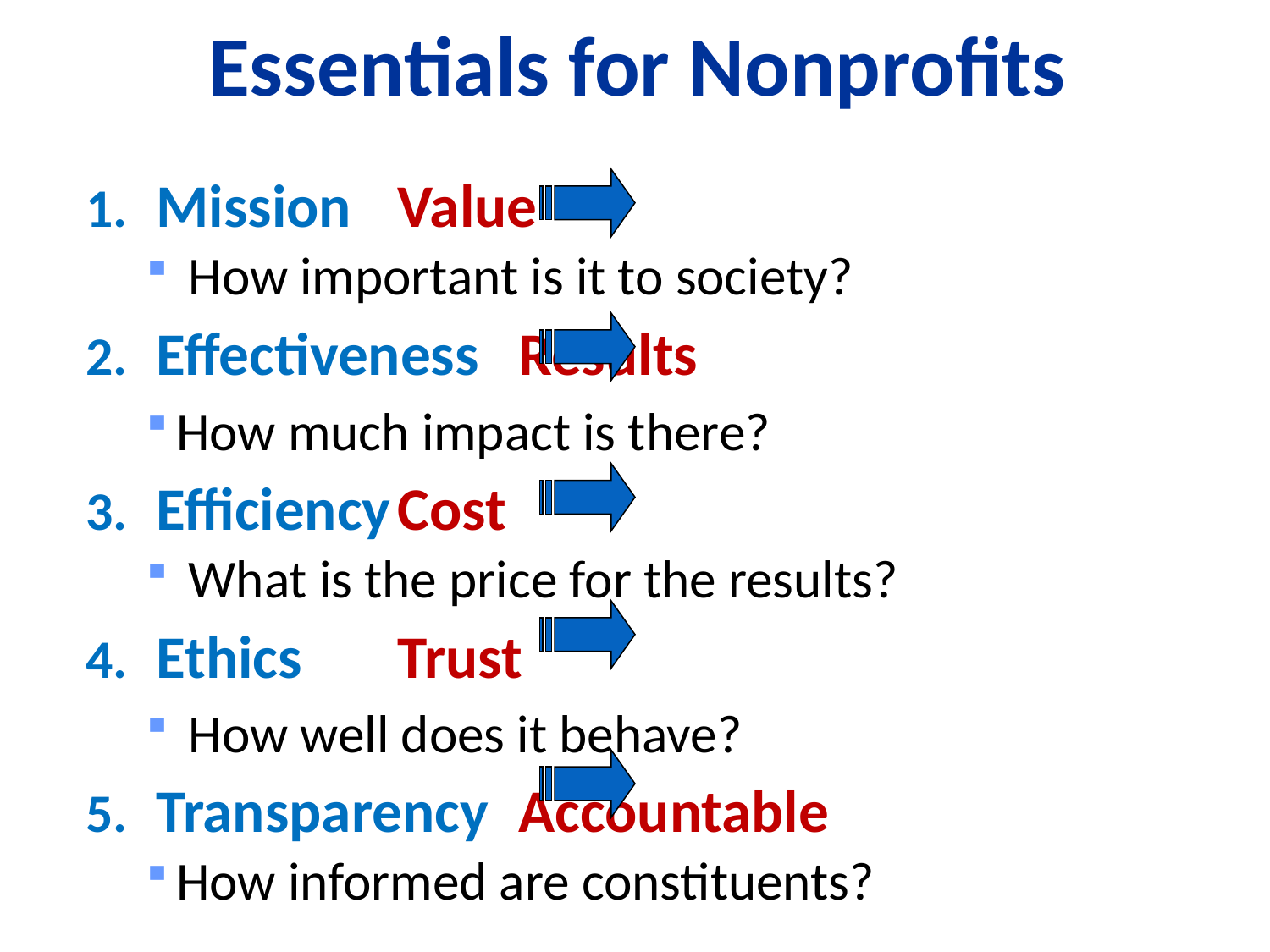

# Essentials for Nonprofits
Mission 			Value
 How important is it to society?
Effectiveness		Results
How much impact is there?
Efficiency			Cost
 What is the price for the results?
Ethics				Trust
 How well does it behave?
Transparency 		Accountable
How informed are constituents?